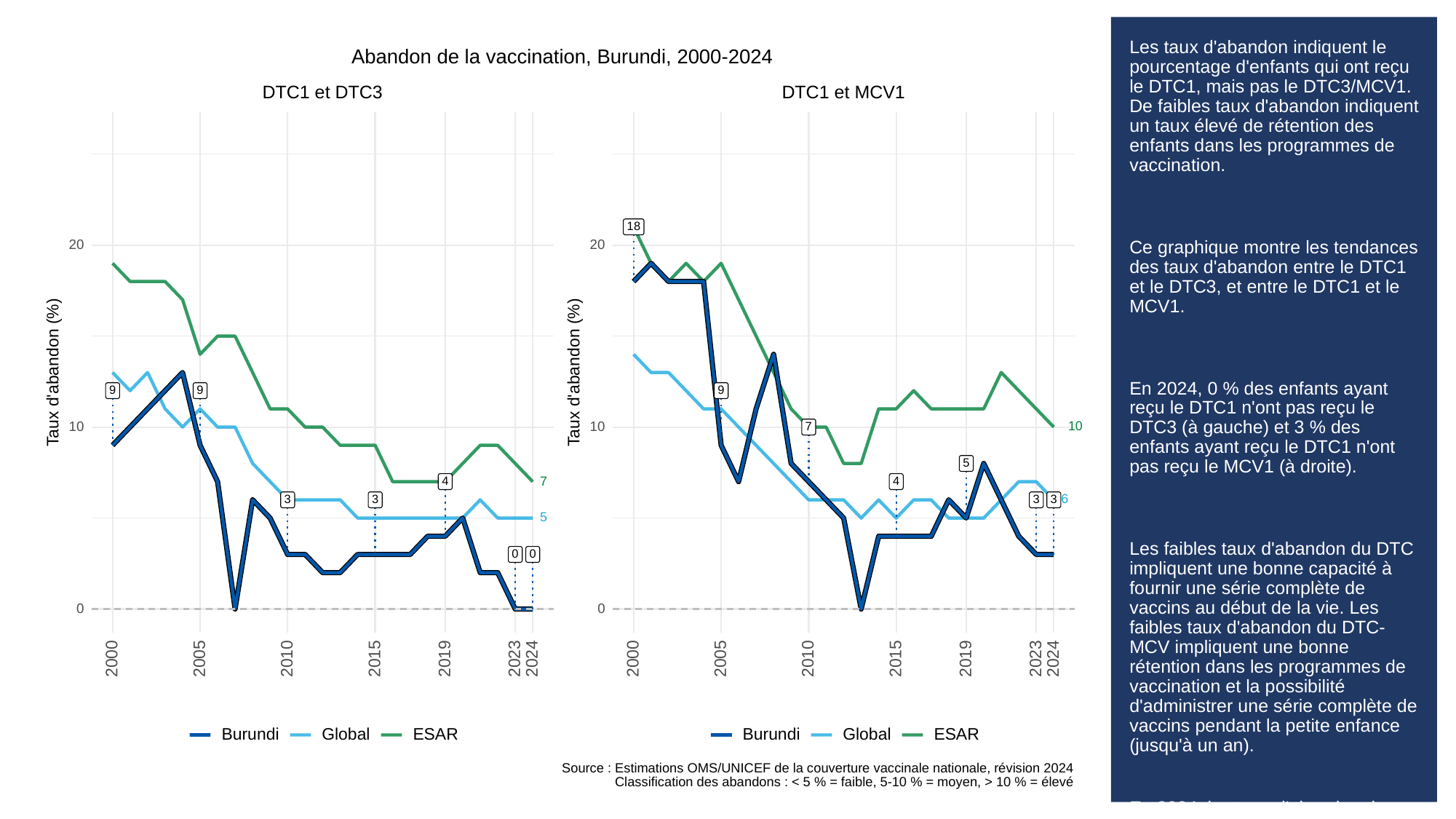

# Les taux d'abandon indiquent le pourcentage d'enfants qui ont reçu le DTC1, mais pas le DTC3/MCV1. De faibles taux d'abandon indiquent un taux élevé de rétention des enfants dans les programmes de vaccination.

Ce graphique montre les tendances des taux d'abandon entre le DTC1 et le DTC3, et entre le DTC1 et le MCV1.

En 2024, 0 % des enfants ayant reçu le DTC1 n'ont pas reçu le DTC3 (à gauche) et 3 % des enfants ayant reçu le DTC1 n'ont pas reçu le MCV1 (à droite).

Les faibles taux d'abandon du DTC impliquent une bonne capacité à fournir une série complète de vaccins au début de la vie. Les faibles taux d'abandon du DTC-MCV impliquent une bonne rétention dans les programmes de vaccination et la possibilité d'administrer une série complète de vaccins pendant la petite enfance (jusqu'à un an).

En 2024, les taux d'abandon du DTC et du DTC-MCV au Burundi étaient respectivement inférieurs aux taux d'abandon mondiaux.

Abandon de la vaccination, Burundi, 2000-2024
DTC1 et DTC3
DTC1 et MCV1

18

20
20

Taux d'abandon (%)
Taux d'abandon (%)

9
9
9

10
10
10
7

5

7
4
4

6
3
3
3
3

5

0
0

0
0

2023
2023
2000
2005
2010
2015
2019
2024
2000
2005
2010
2015
2019
2024
Global
ESAR
Global
ESAR
Burundi
Burundi

Source : Estimations OMS/UNICEF de la couverture vaccinale nationale, révision 2024
Classification des abandons : < 5 % = faible, 5-10 % = moyen, > 10 % = élevé